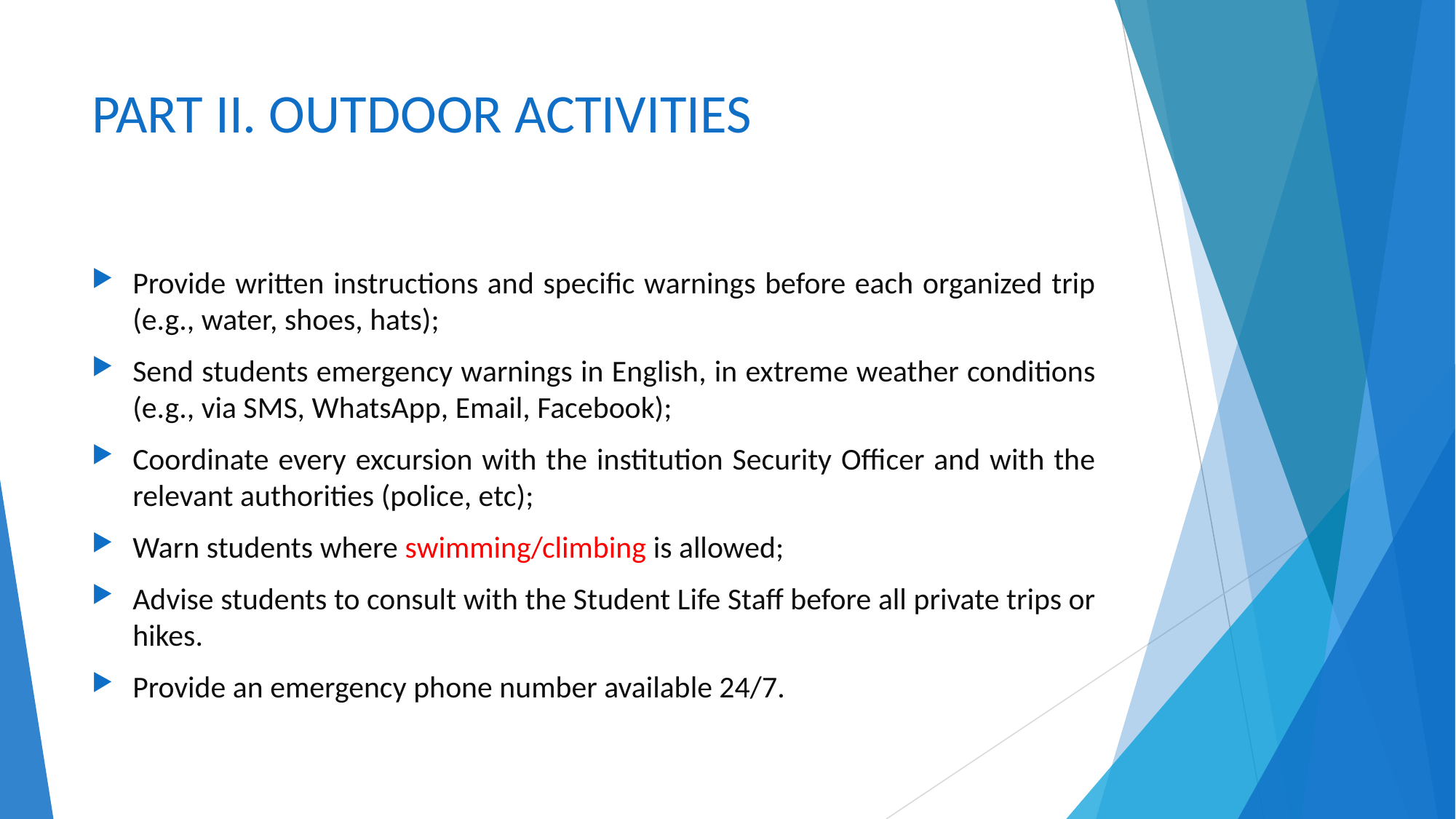

# PART II. OUTDOOR ACTIVITIES
Provide written instructions and specific warnings before each organized trip (e.g., water, shoes, hats);
Send students emergency warnings in English, in extreme weather conditions (e.g., via SMS, WhatsApp, Email, Facebook);
Coordinate every excursion with the institution Security Officer and with the relevant authorities (police, etc);
Warn students where swimming/climbing is allowed;
Advise students to consult with the Student Life Staff before all private trips or hikes.
Provide an emergency phone number available 24/7.